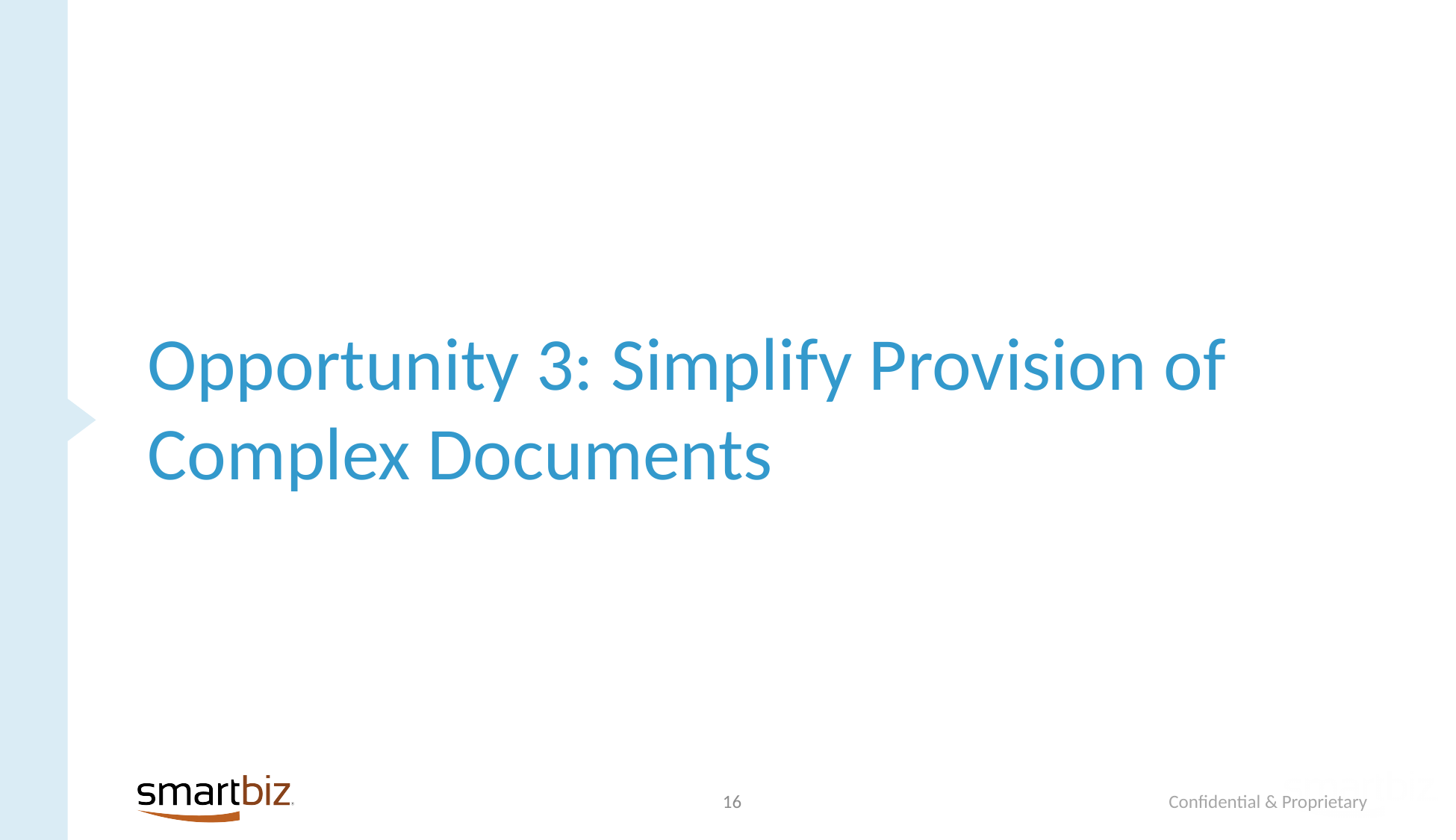

# Opportunity 3: Simplify Provision of Complex Documents
16
Confidential & Proprietary